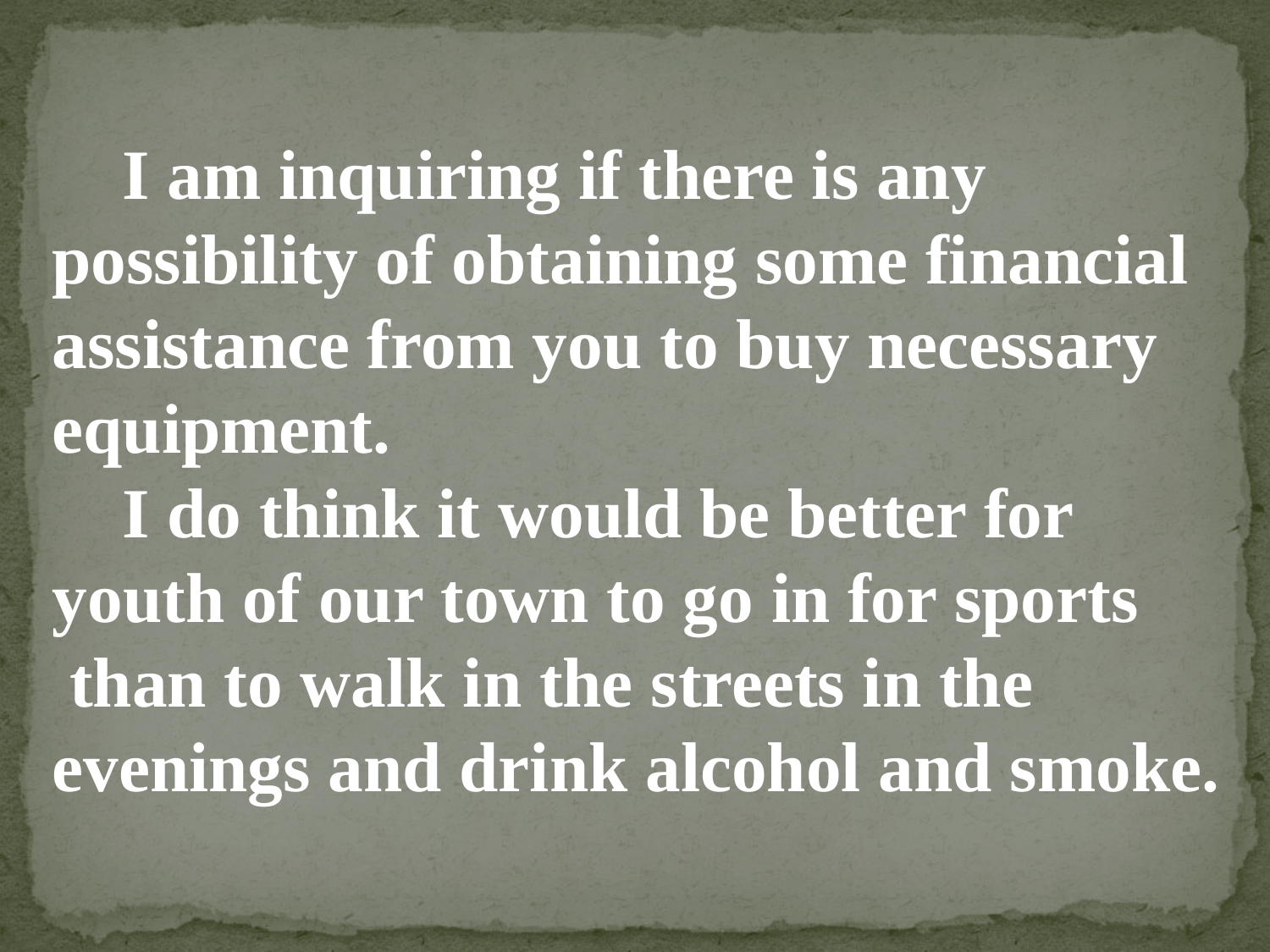

I am inquiring if there is any possibility of obtaining some financial assistance from you to buy necessary equipment.
    I do think it would be better for youth of our town to go in for sports
 than to walk in the streets in the evenings and drink alcohol and smoke.